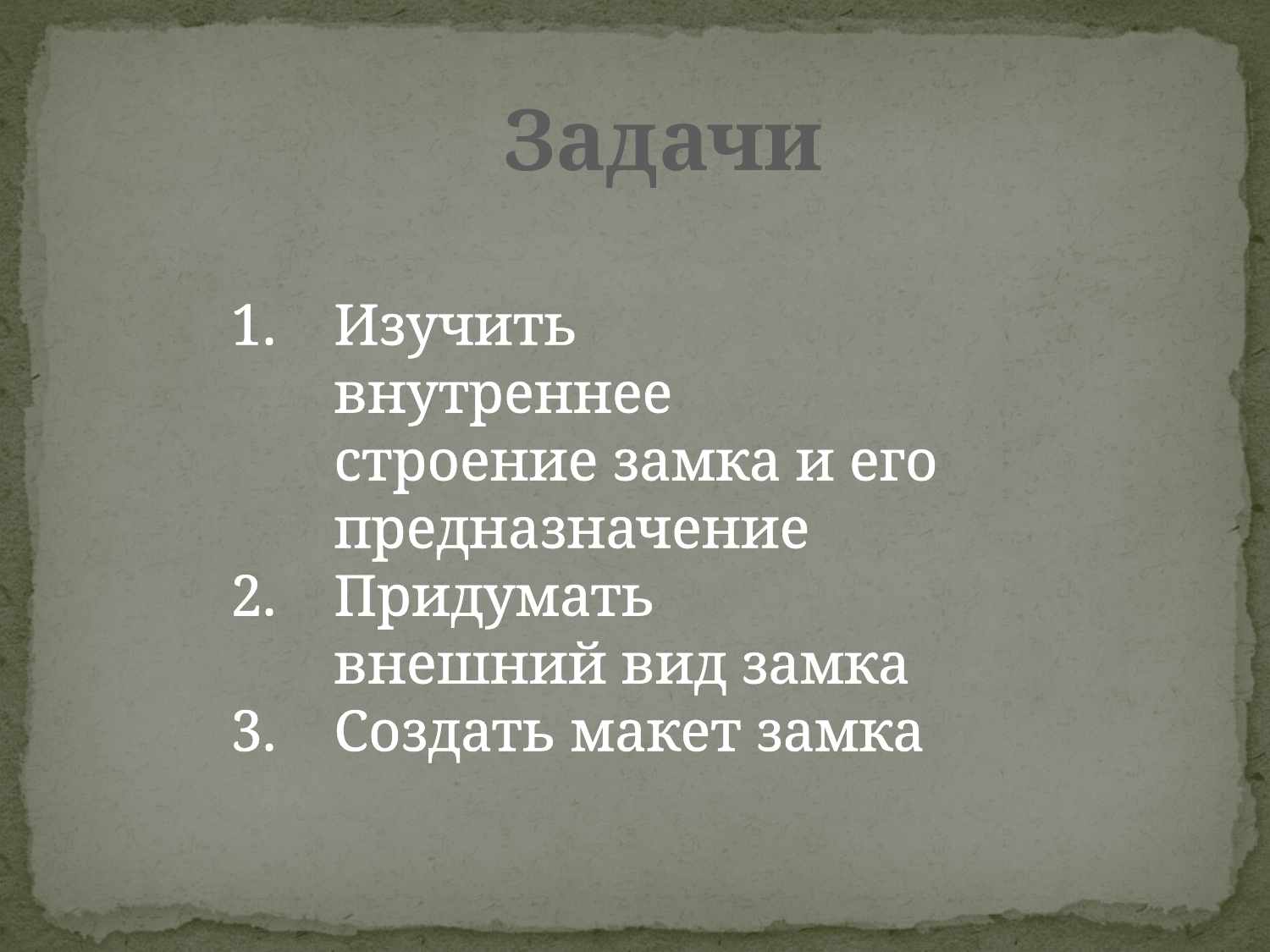

Задачи

Изучить  внутреннее строение замка и его предназначение
Придумать внешний вид замка
Создать макет замка